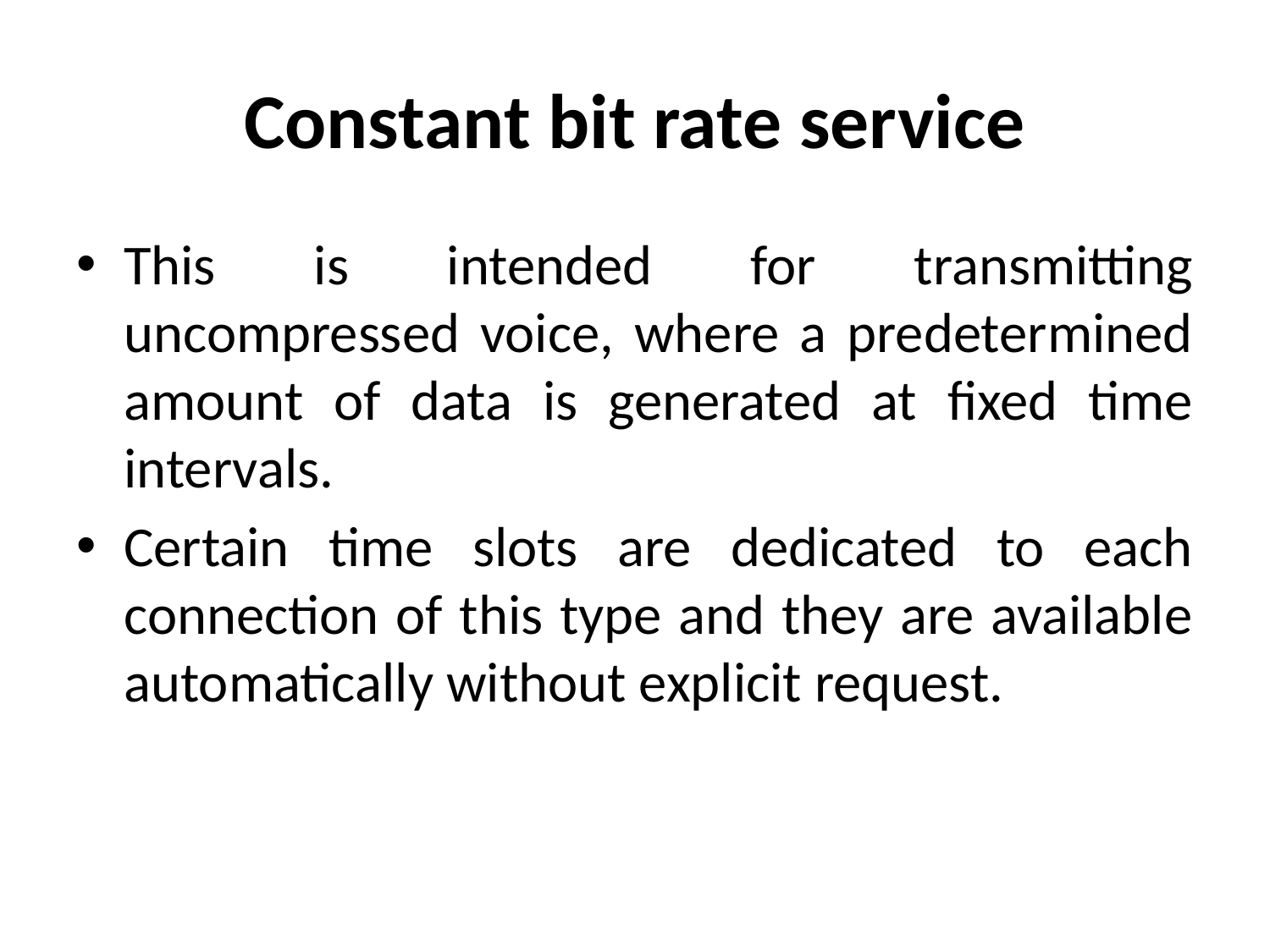

# Constant bit rate service
This is intended for transmitting uncompressed voice, where a predetermined amount of data is generated at fixed time intervals.
Certain time slots are dedicated to each connection of this type and they are available automatically without explicit request.